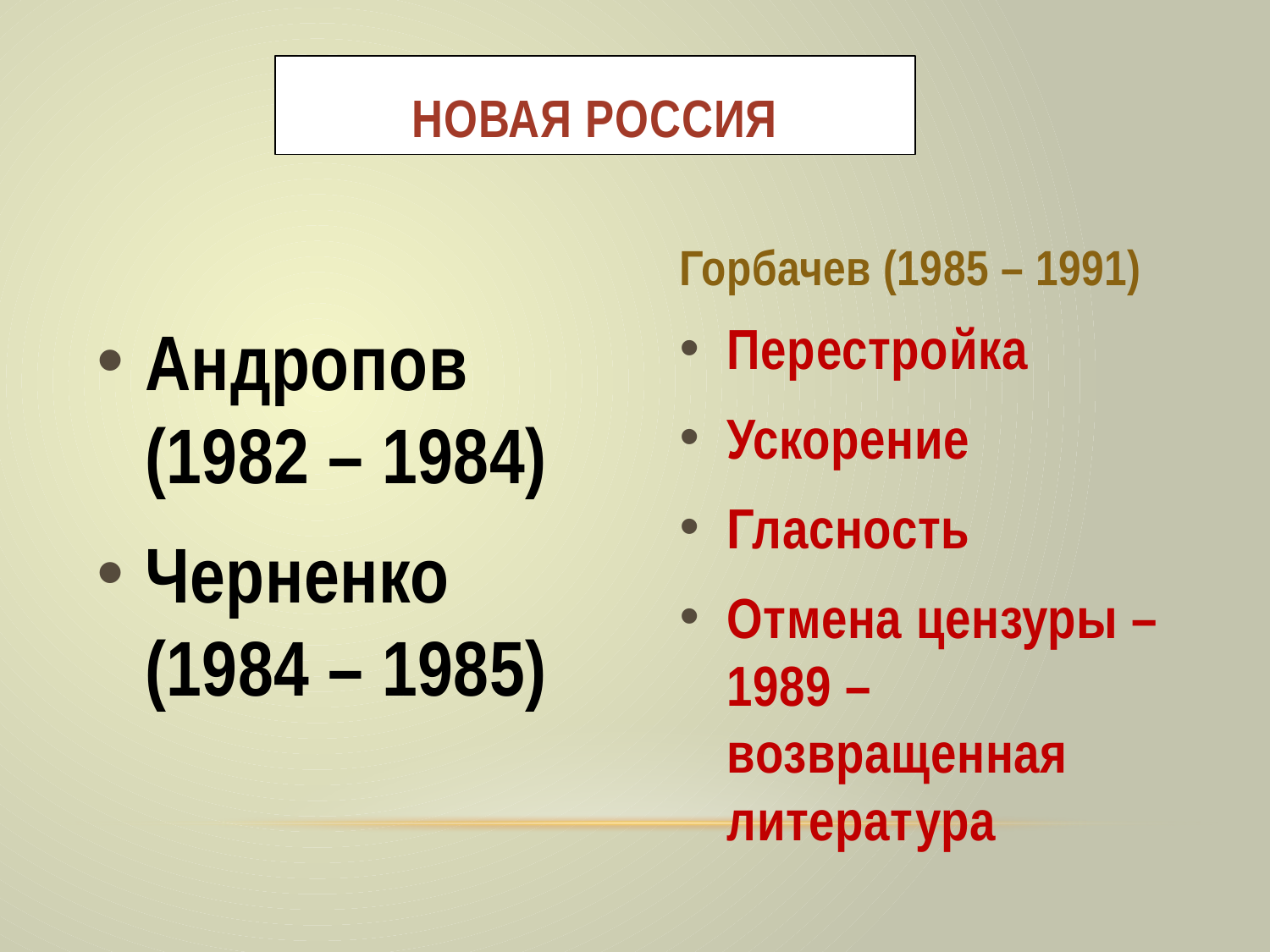

# Новая россия

Горбачев (1985 – 1991)
Андропов (1982 – 1984)
Черненко (1984 – 1985)
Перестройка
Ускорение
Гласность
Отмена цензуры – 1989 – возвращенная литература